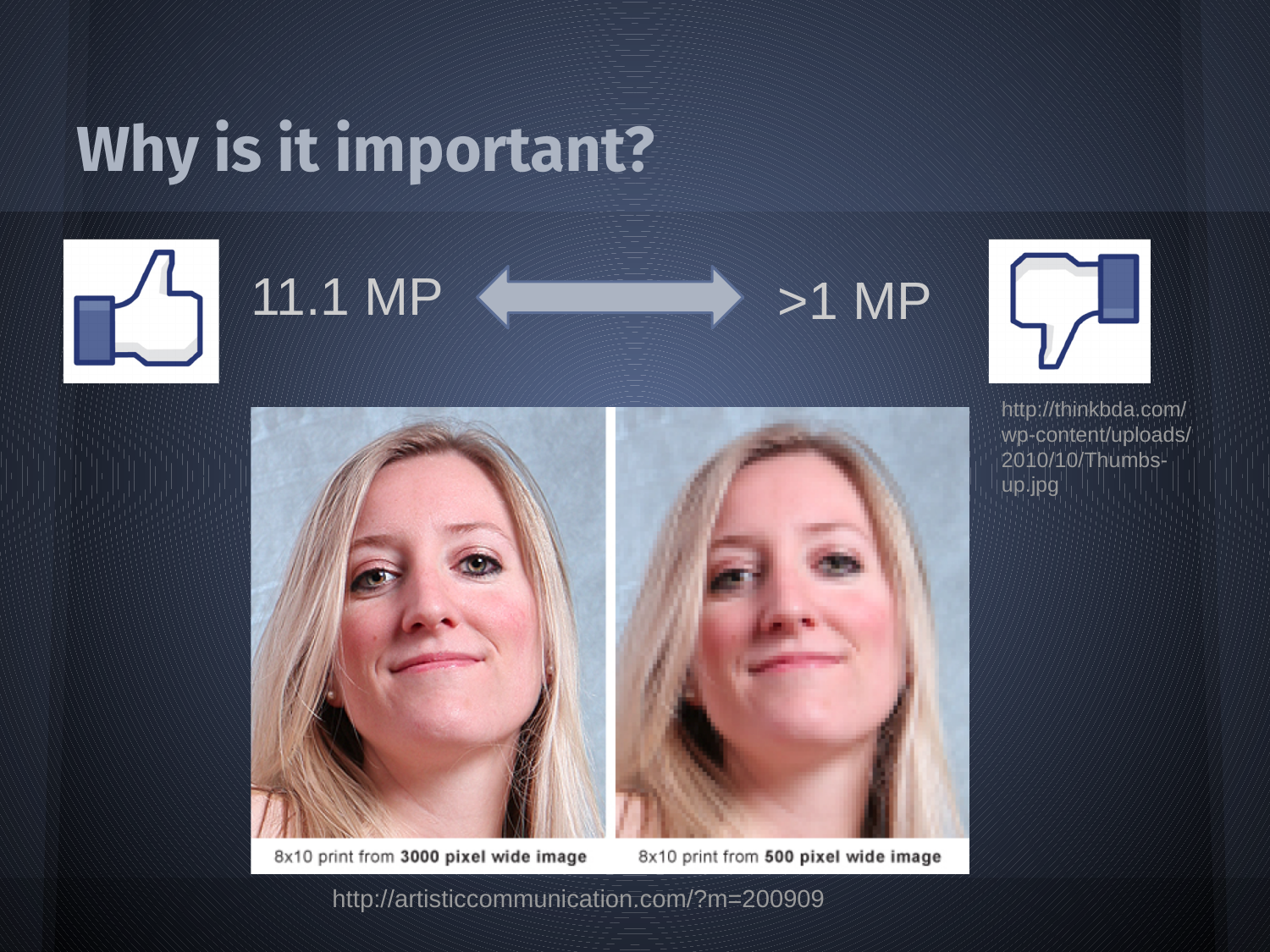

# Why is it important?

11.1 MP
>1 MP

http://thinkbda.com/wp-content/uploads/2010/10/Thumbs-up.jpg

http://artisticcommunication.com/?m=200909